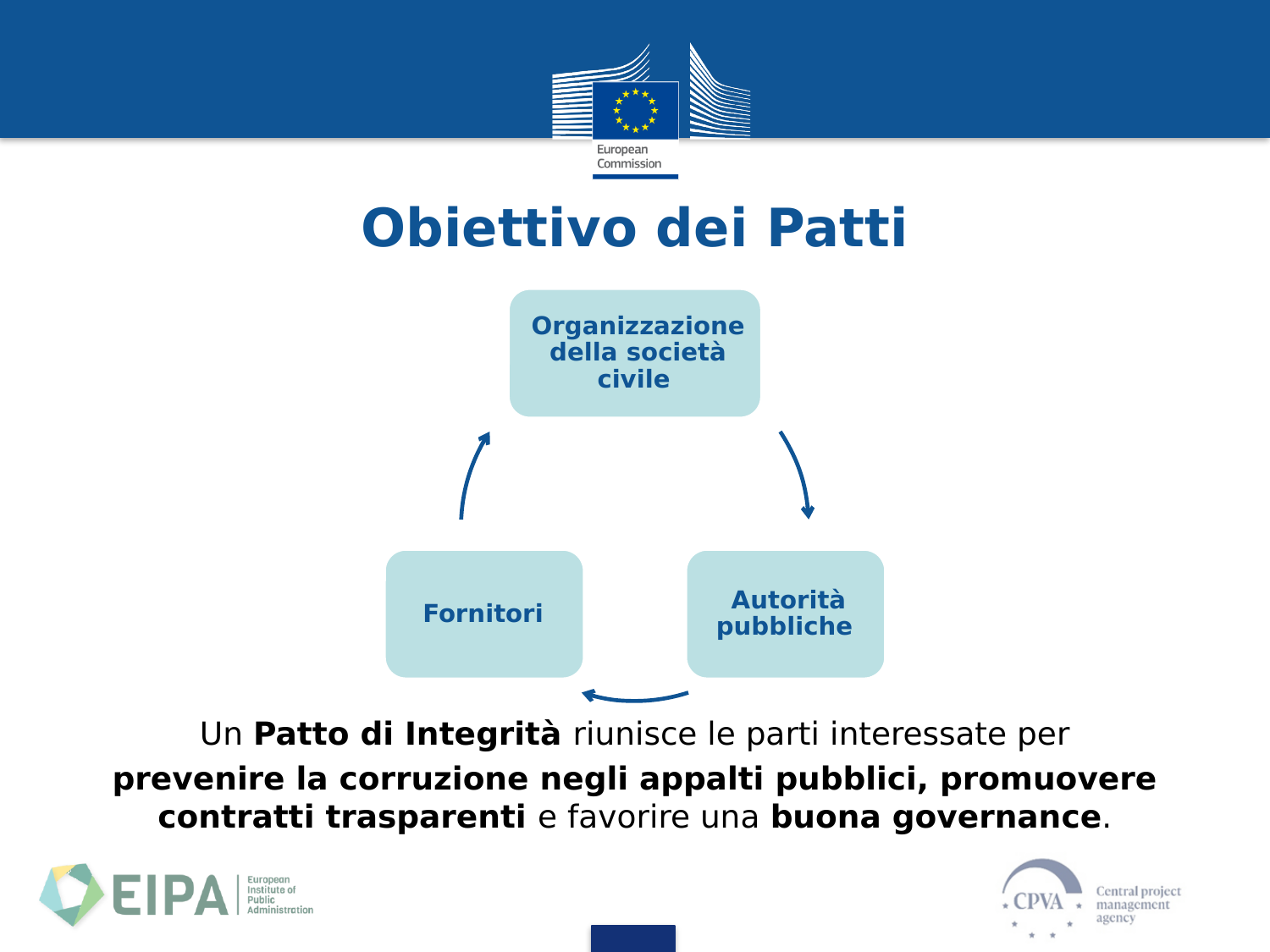

# Obiettivo dei Patti
Organizzazione della società civile
Autorità pubbliche
Fornitori
Un Patto di Integrità riunisce le parti interessate per
prevenire la corruzione negli appalti pubblici, promuovere contratti trasparenti e favorire una buona governance.